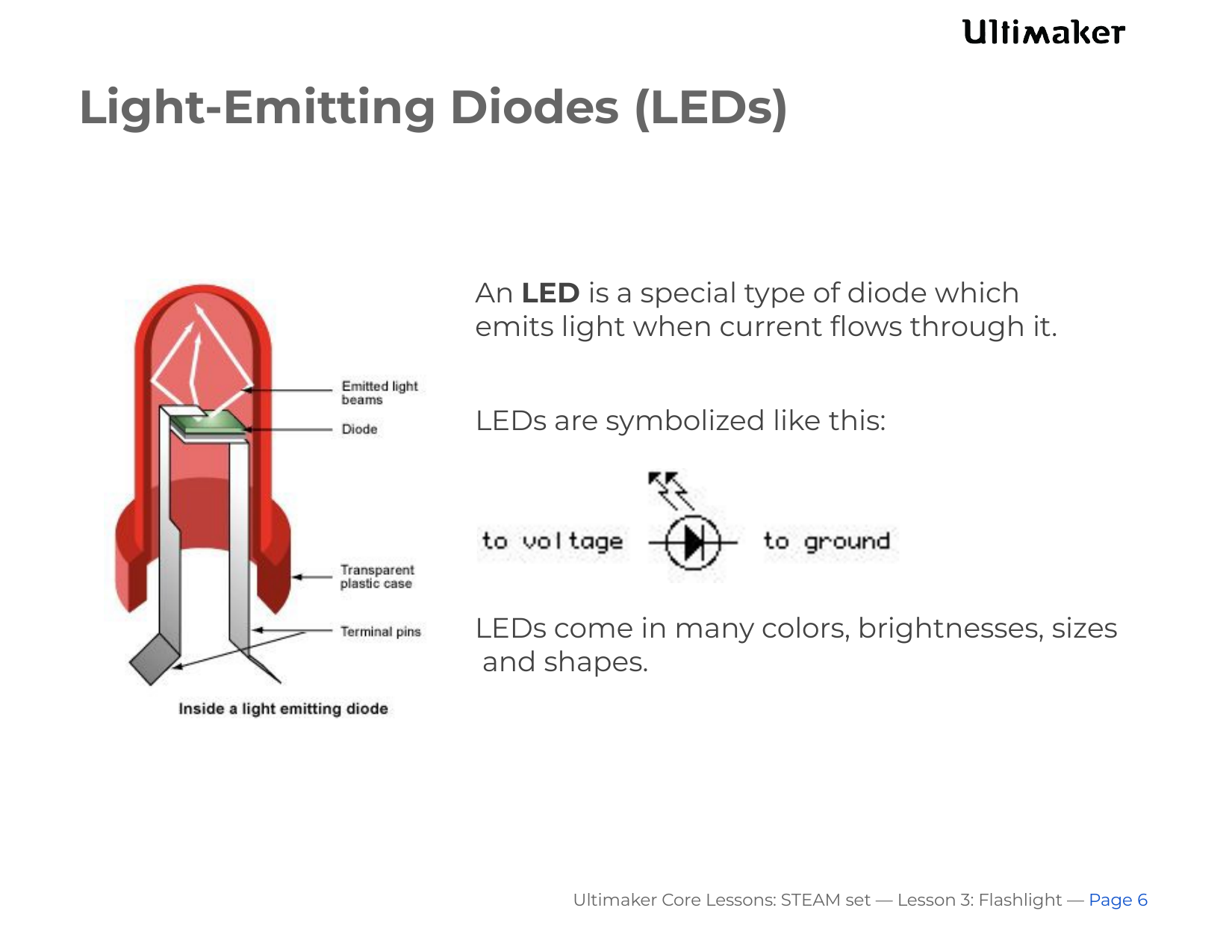

# Light-Emitting Diodes (LEDs)
An LED is a special type of diode which  emits light when current flows through it.

LEDs are symbolized like this:

LEDs come in many colors, brightnesses, sizes  and shapes.
Ultimaker Core Lessons: STEAM set — Lesson 3: Flashlight — Page 6